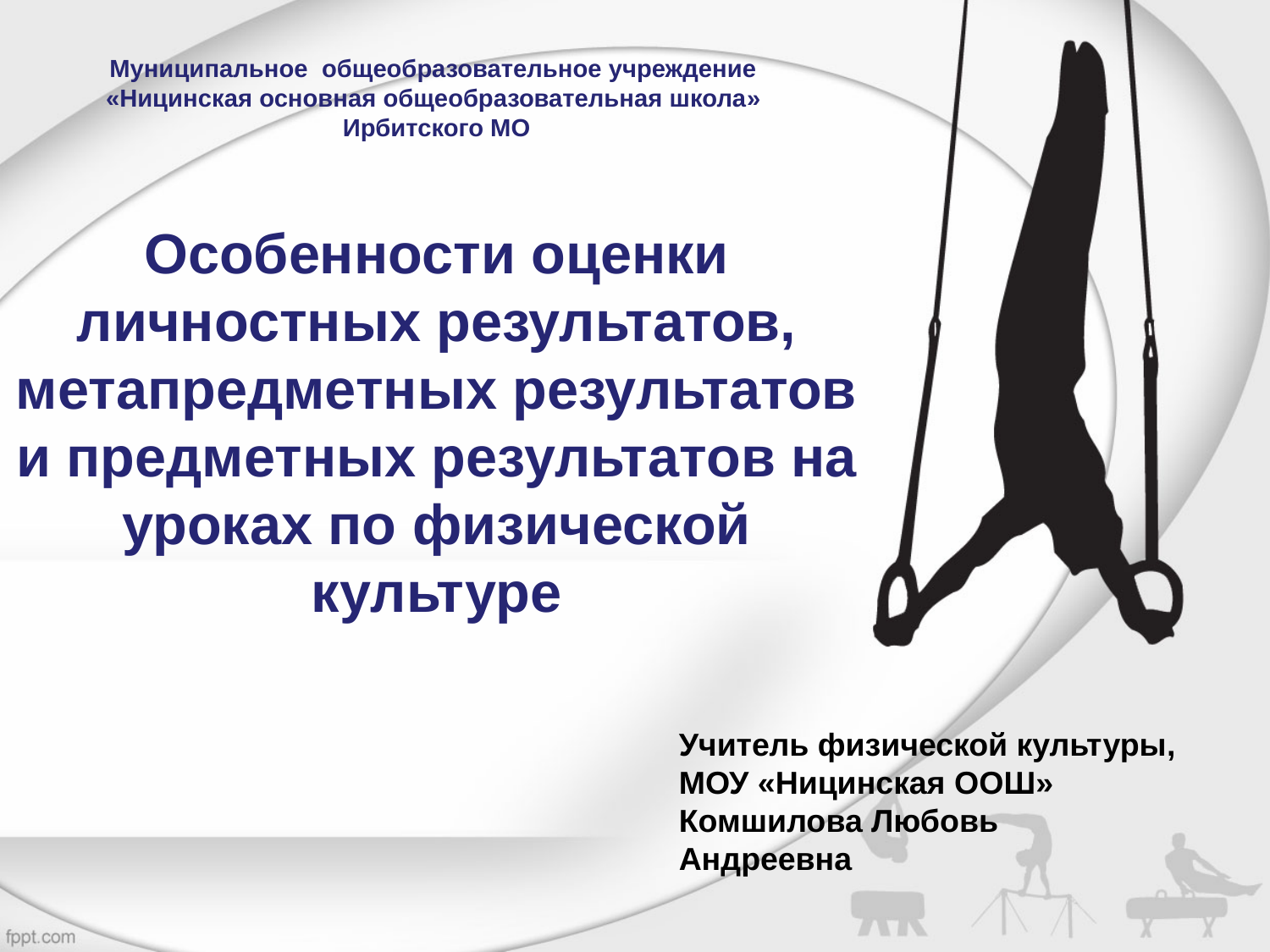

# Муниципальное  общеобразовательное учреждение «Ницинская основная общеобразовательная школа» Ирбитского МО Особенности оценки личностных результатов, метапредметных результатов и предметных результатов на уроках по физической культуре
Учитель физической культуры,
МОУ «Ницинская ООШ»
Комшилова Любовь
Андреевна